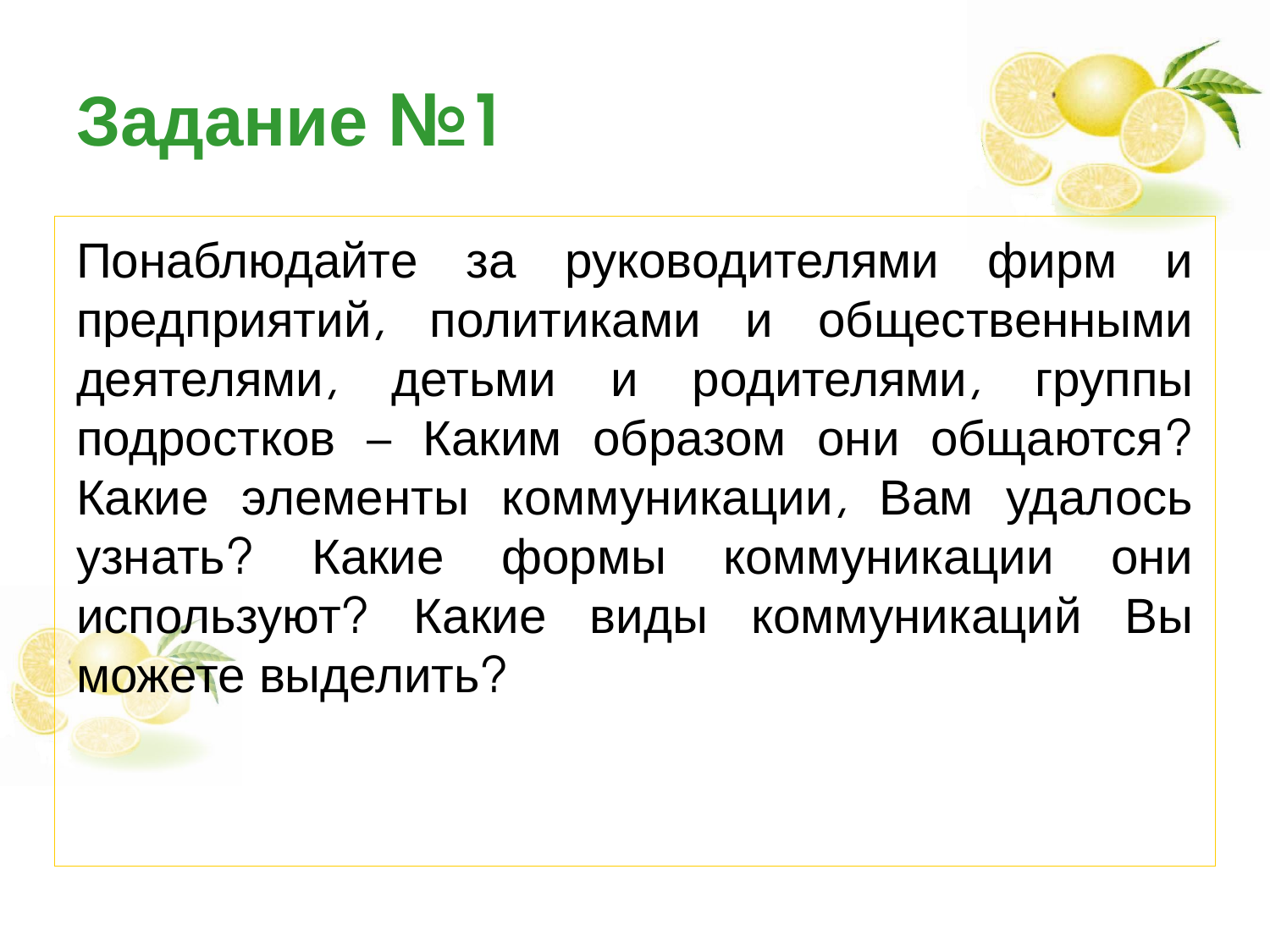

# Задание №1
Понаблюдайте за руководителями фирм и предприятий, политиками и общественными деятелями, детьми и родителями, группы подростков – Каким образом они общаются? Какие элементы коммуникации, Вам удалось узнать? Какие формы коммуникации они используют? Какие виды коммуникаций Вы можете выделить?